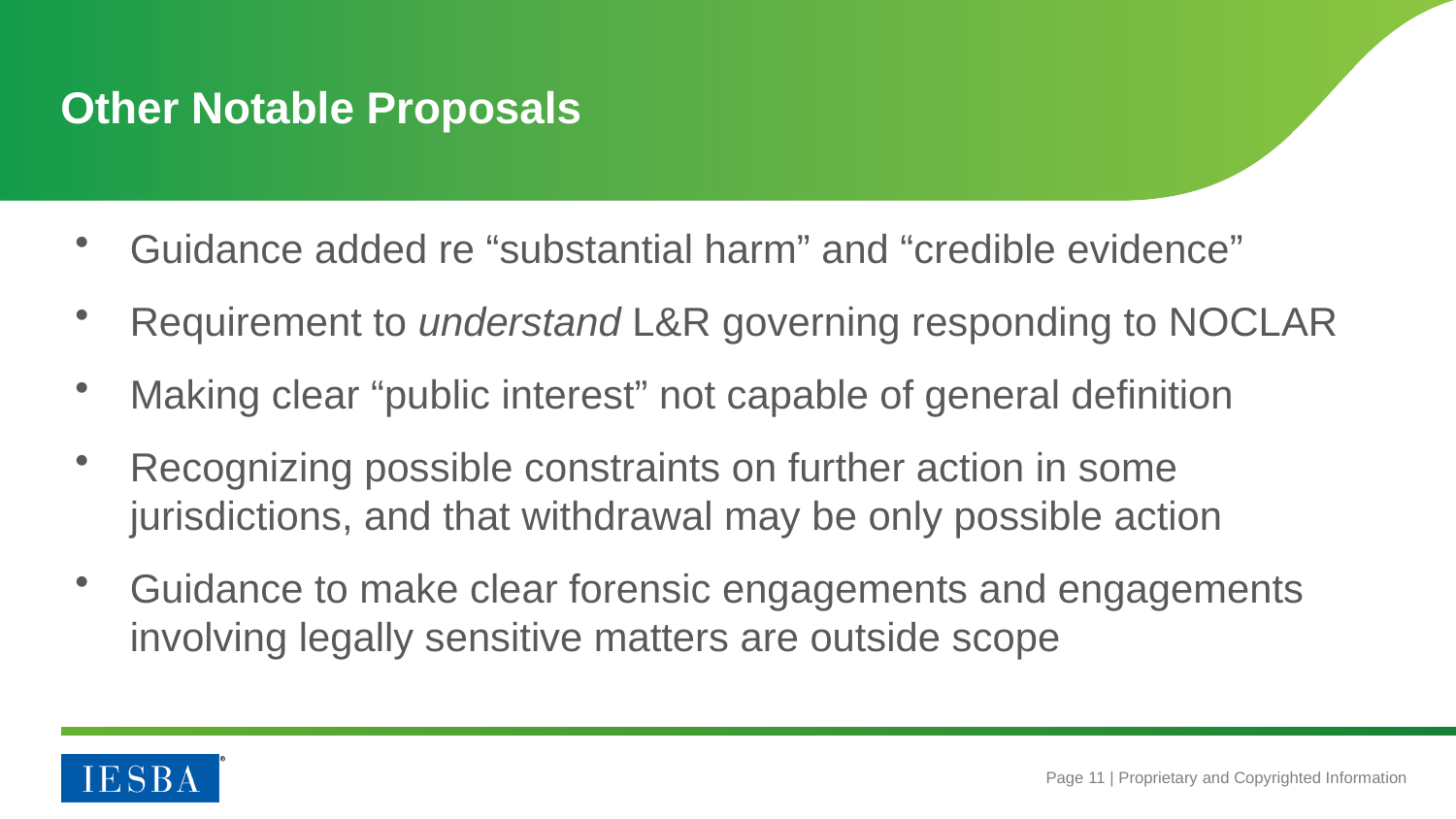

# Other Notable Proposals
Guidance added re “substantial harm” and “credible evidence”
Requirement to understand L&R governing responding to NOCLAR
Making clear “public interest” not capable of general definition
Recognizing possible constraints on further action in some jurisdictions, and that withdrawal may be only possible action
Guidance to make clear forensic engagements and engagements involving legally sensitive matters are outside scope